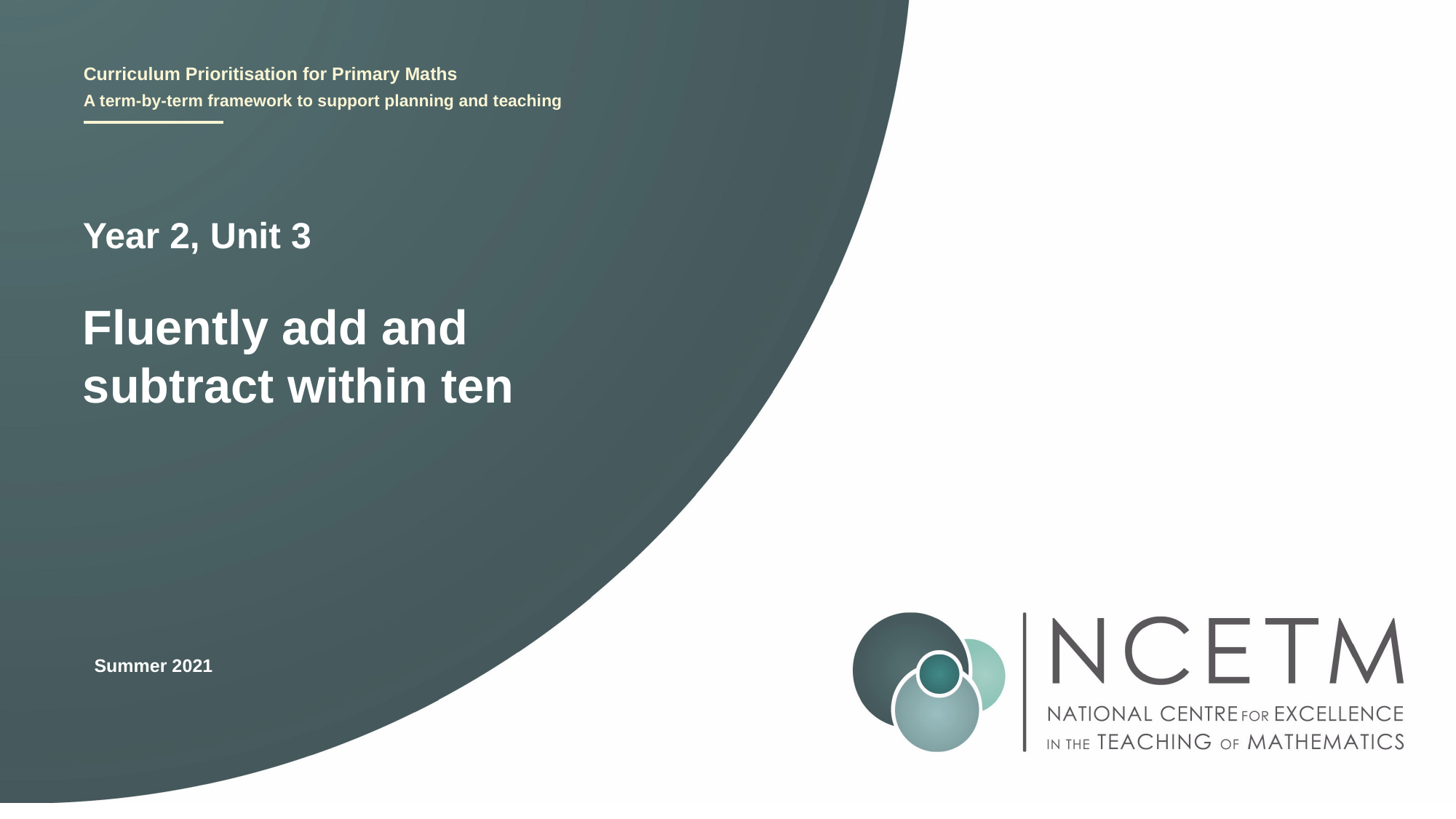

Year 2, Unit 3
Fluently add and subtract within ten